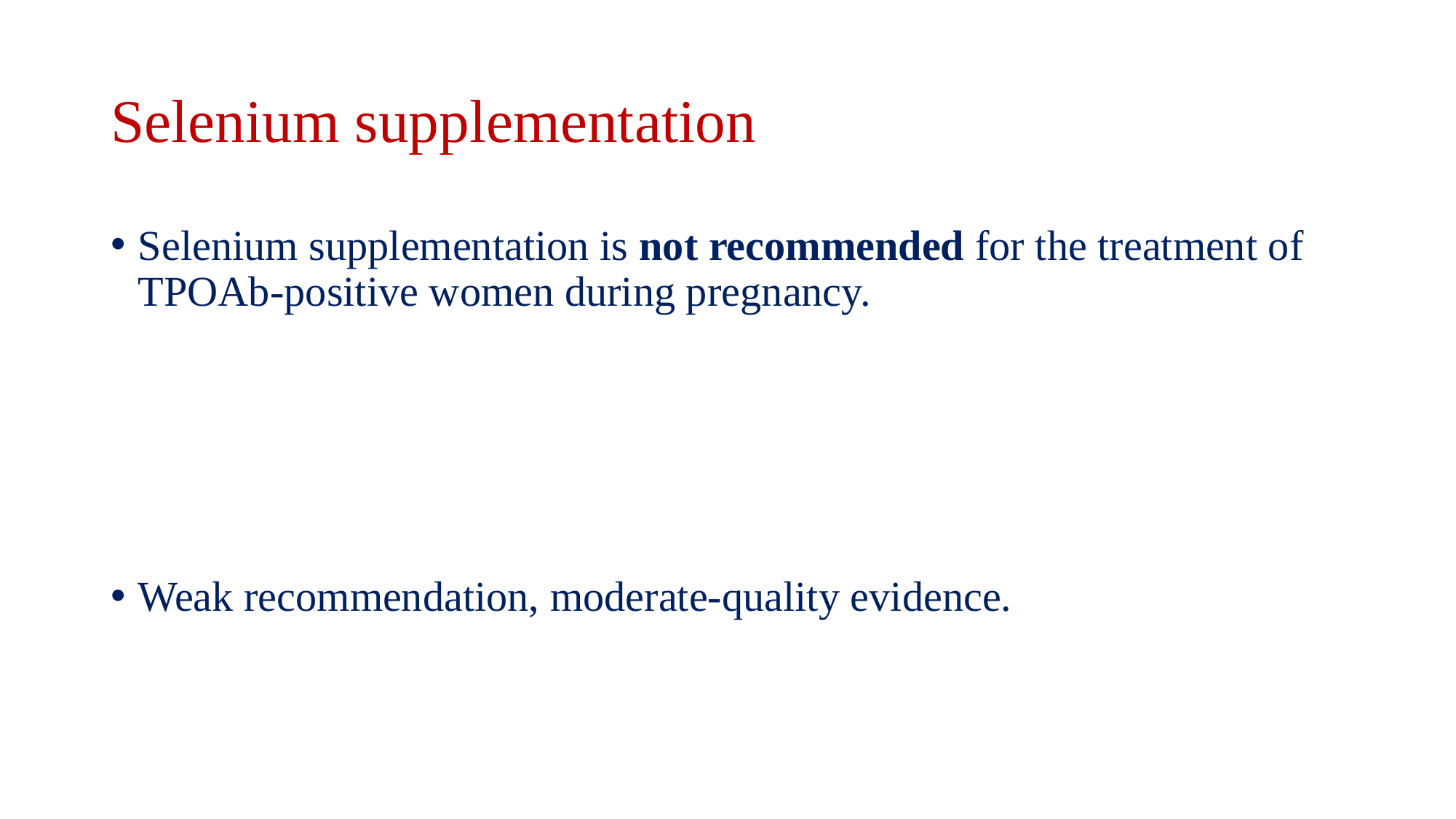

# Selenium supplementation
Selenium supplementation is not recommended for the treatment of TPOAb-positive women during pregnancy.

Weak recommendation, moderate-quality evidence.